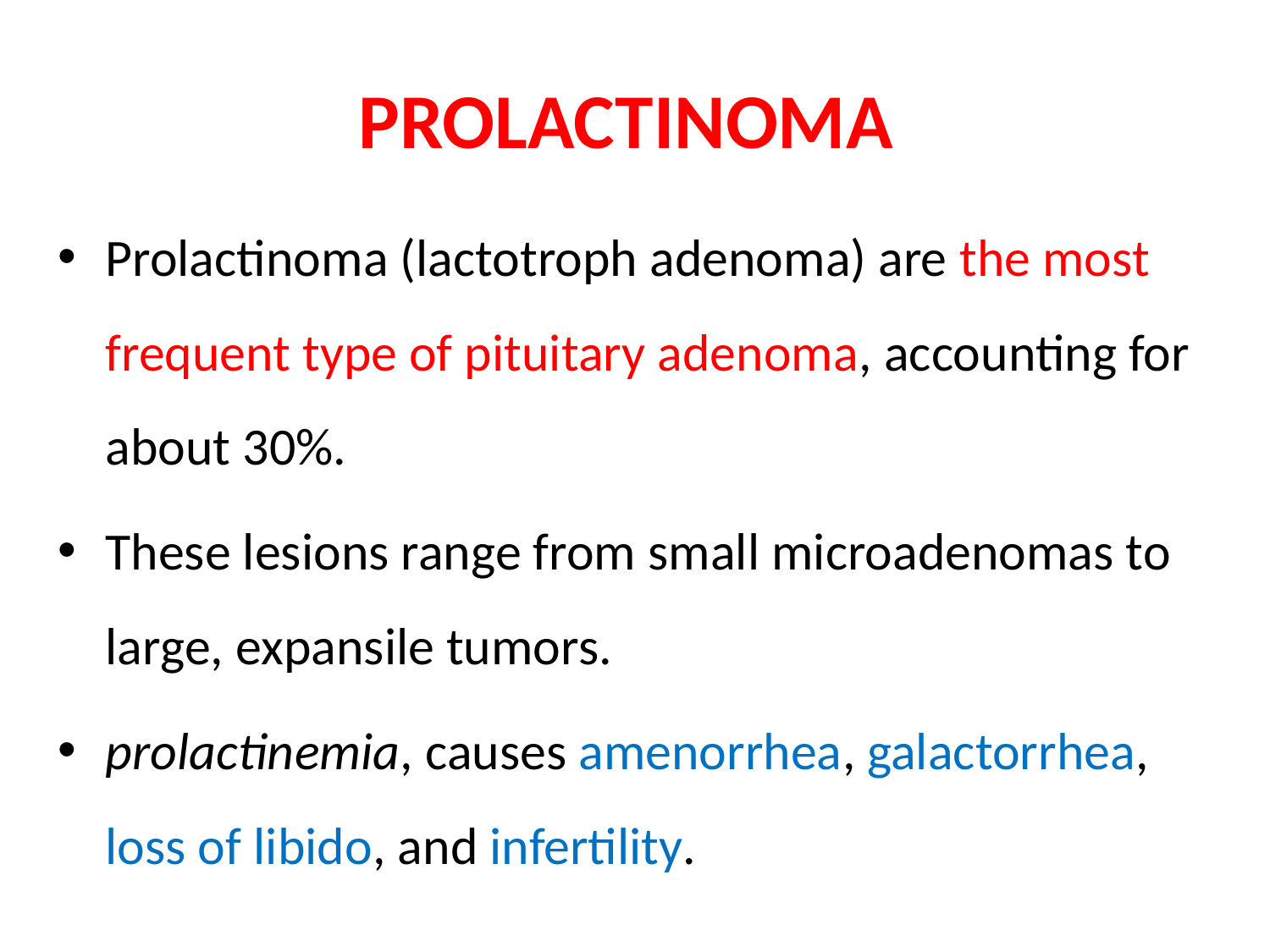

# PROLACTINOMA
Prolactinoma (lactotroph adenoma) are the most frequent type of pituitary adenoma, accounting for about 30%.
These lesions range from small microadenomas to large, expansile tumors.
prolactinemia, causes amenorrhea, galactorrhea, loss of libido, and infertility.